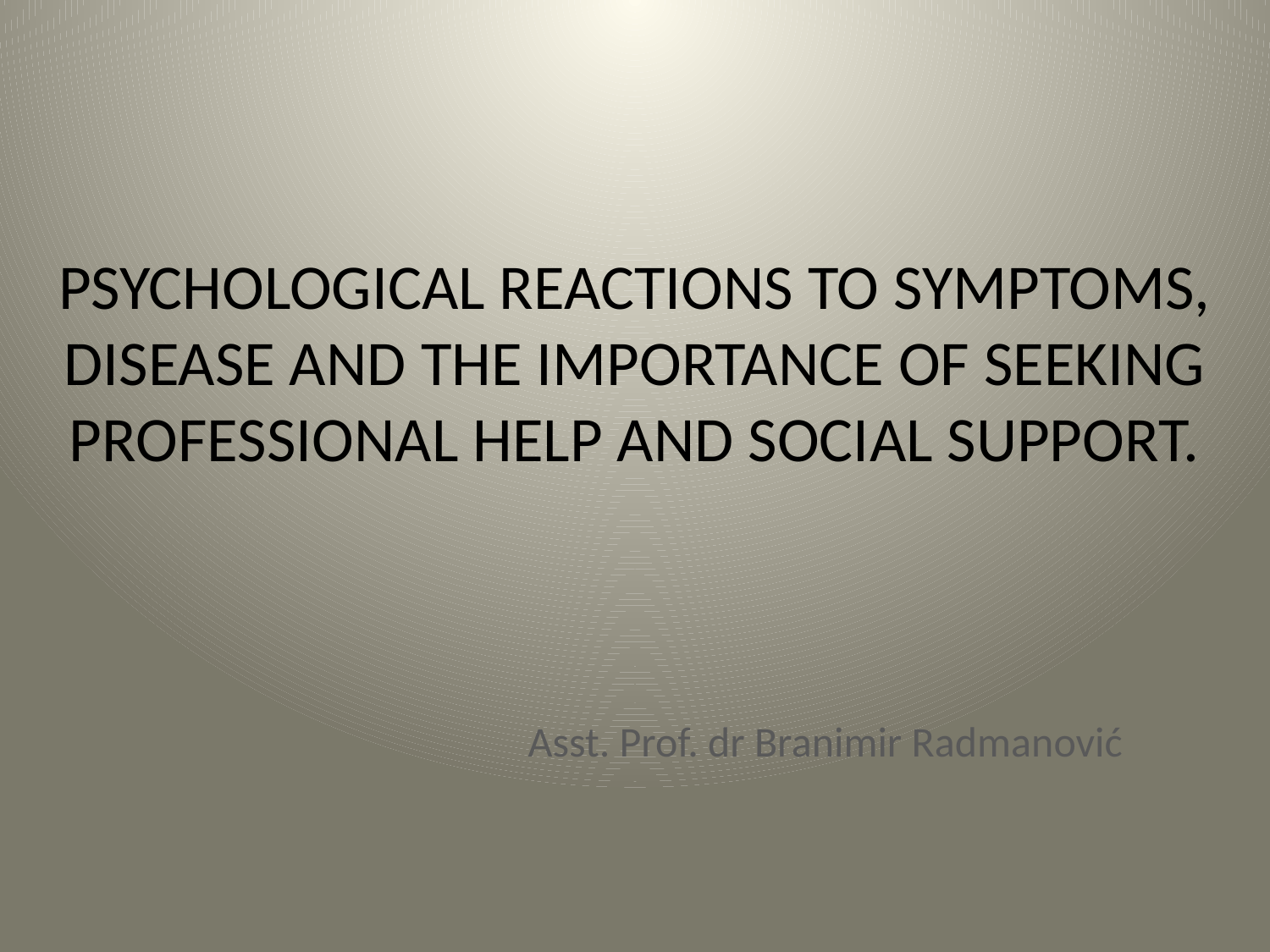

# PSYCHOLOGICAL REACTIONS TO SYMPTOMS, DISEASE AND THE IMPORTANCE OF SEEKING PROFESSIONAL HELP AND SOCIAL SUPPORT.
Asst. Prof. dr Branimir Radmanović